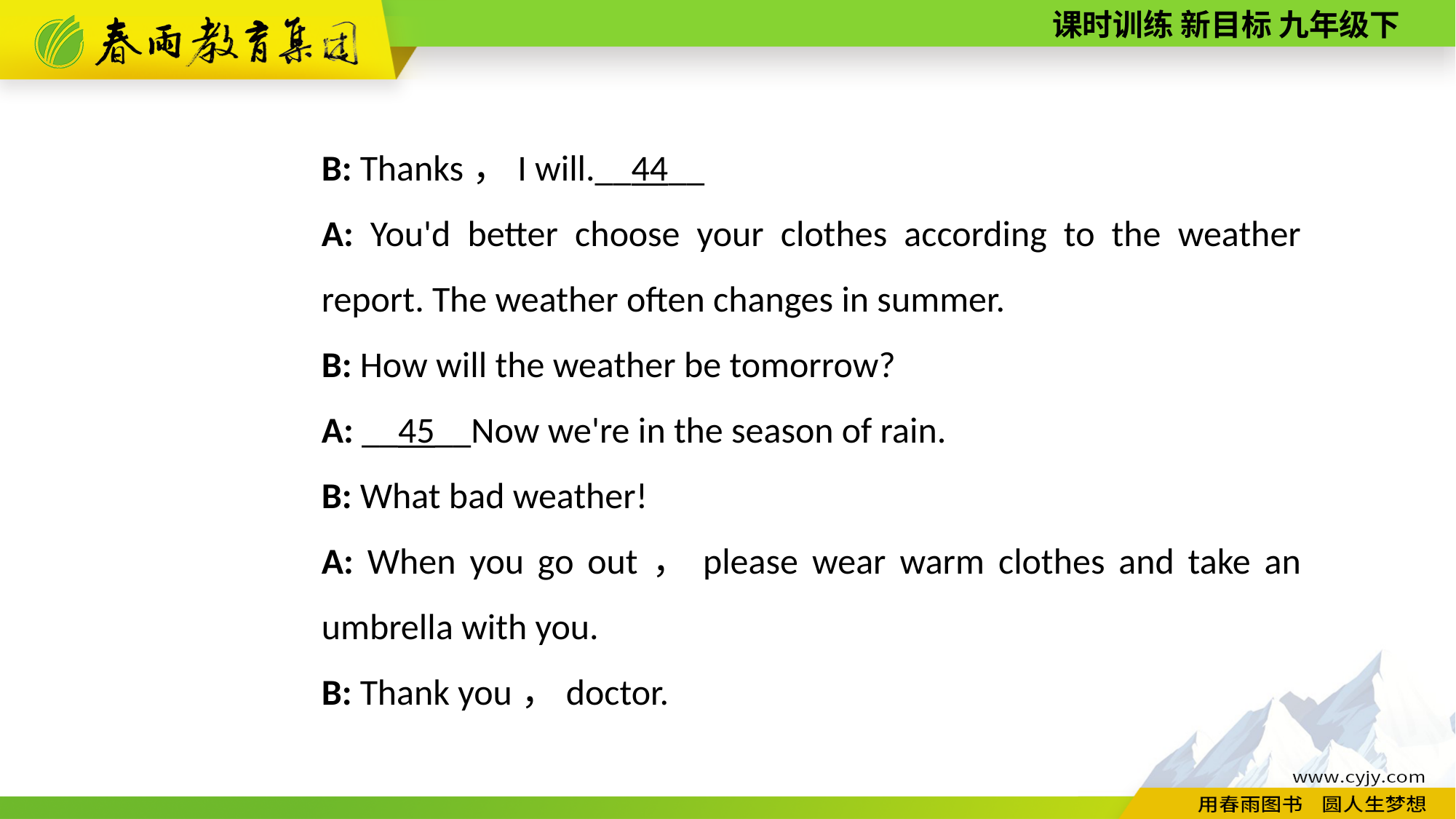

B: Thanks，I will.__44__
A: You'd better choose your clothes according to the weather report. The weather often changes in summer.
B: How will the weather be tomorrow?
A: __45__Now we're in the season of rain.
B: What bad weather!
A: When you go out，please wear warm clothes and take an umbrella with you.
B: Thank you，doctor.